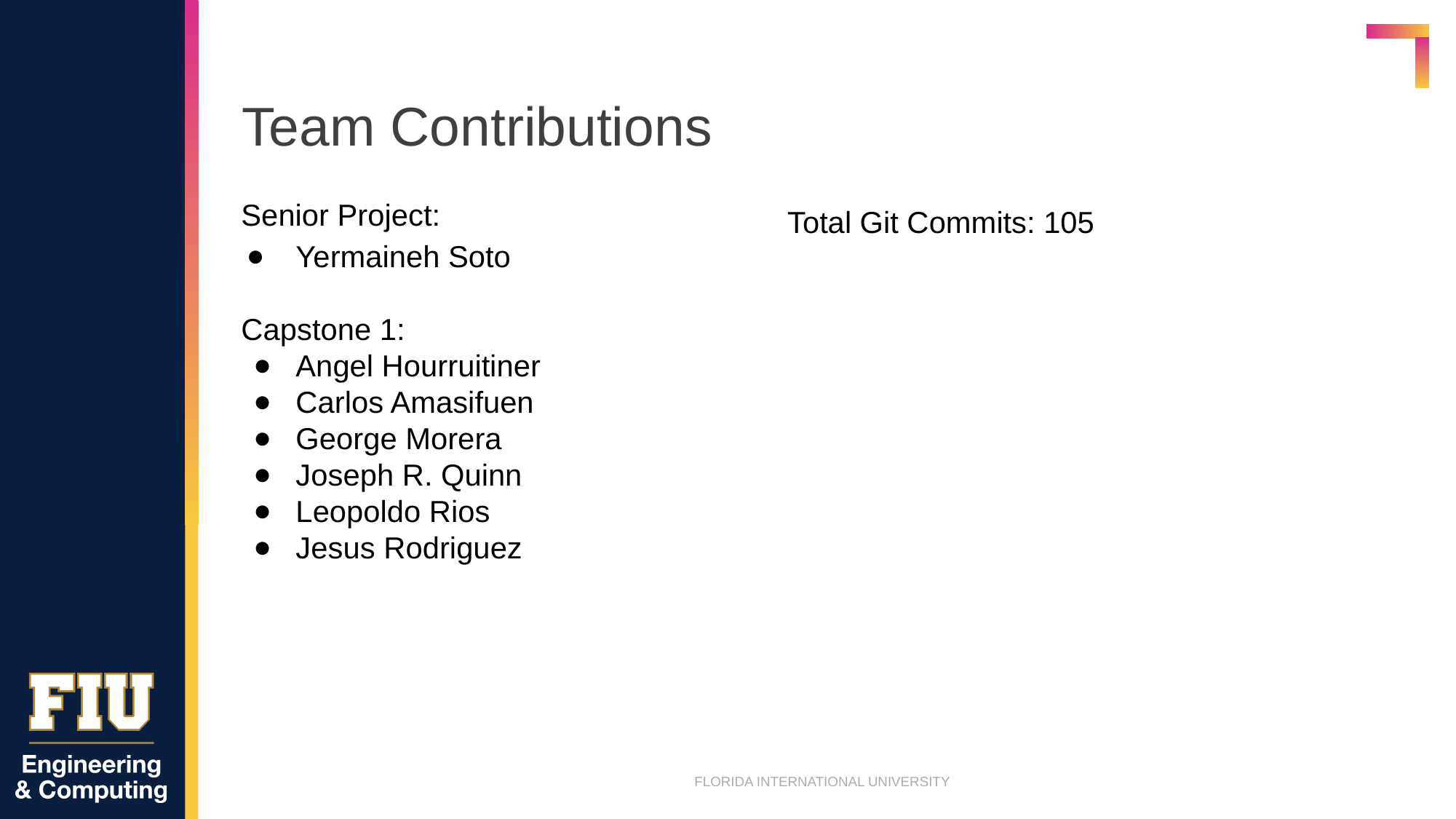

# Team Contributions
Senior Project:
Yermaineh Soto

Capstone 1:
Angel Hourruitiner
Carlos Amasifuen
George Morera
Joseph R. Quinn
Leopoldo Rios
Jesus Rodriguez
Total Git Commits: 105